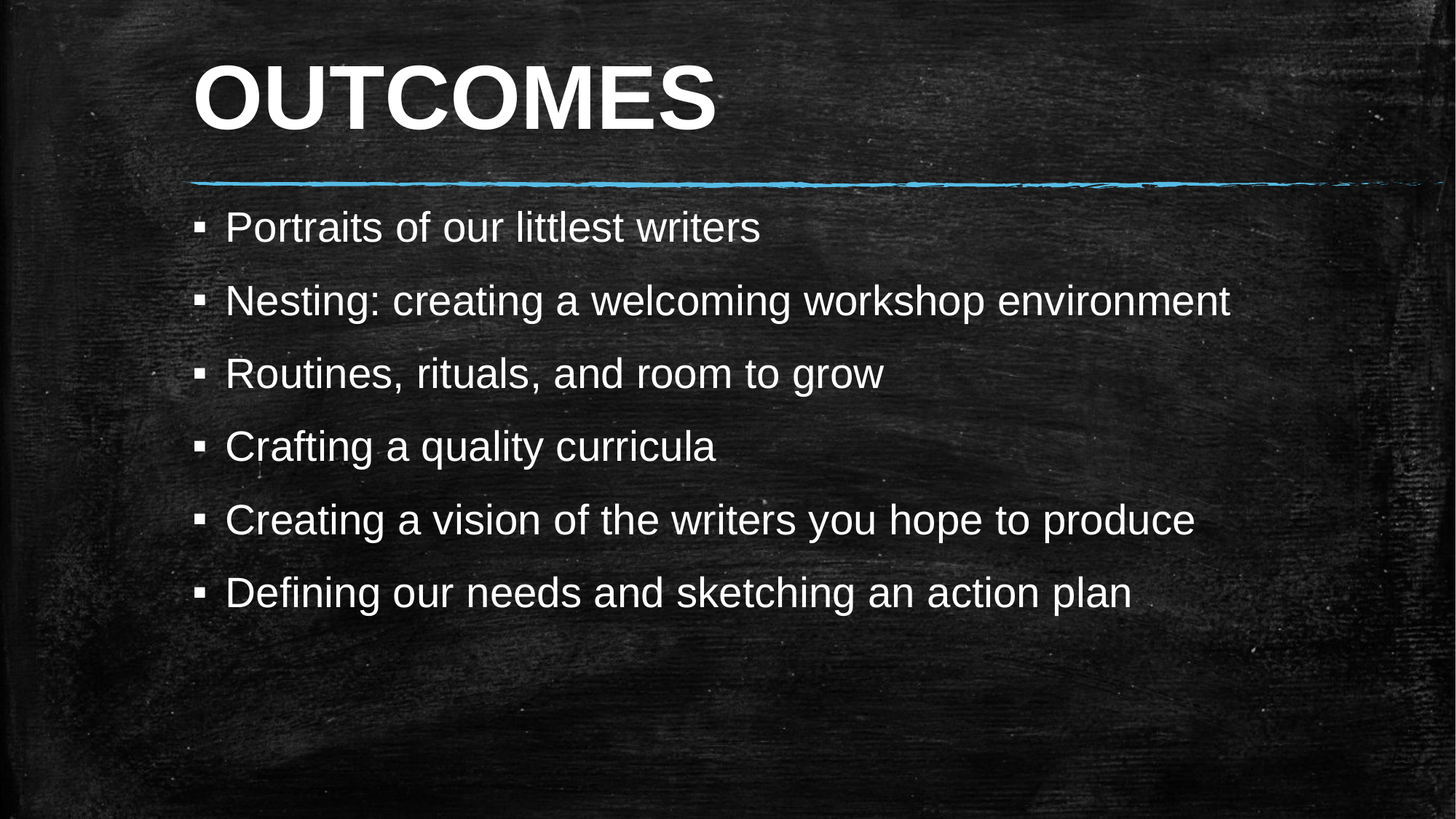

# OUTCOMES
Portraits of our littlest writers
Nesting: creating a welcoming workshop environment
Routines, rituals, and room to grow
Crafting a quality curricula
Creating a vision of the writers you hope to produce
Defining our needs and sketching an action plan